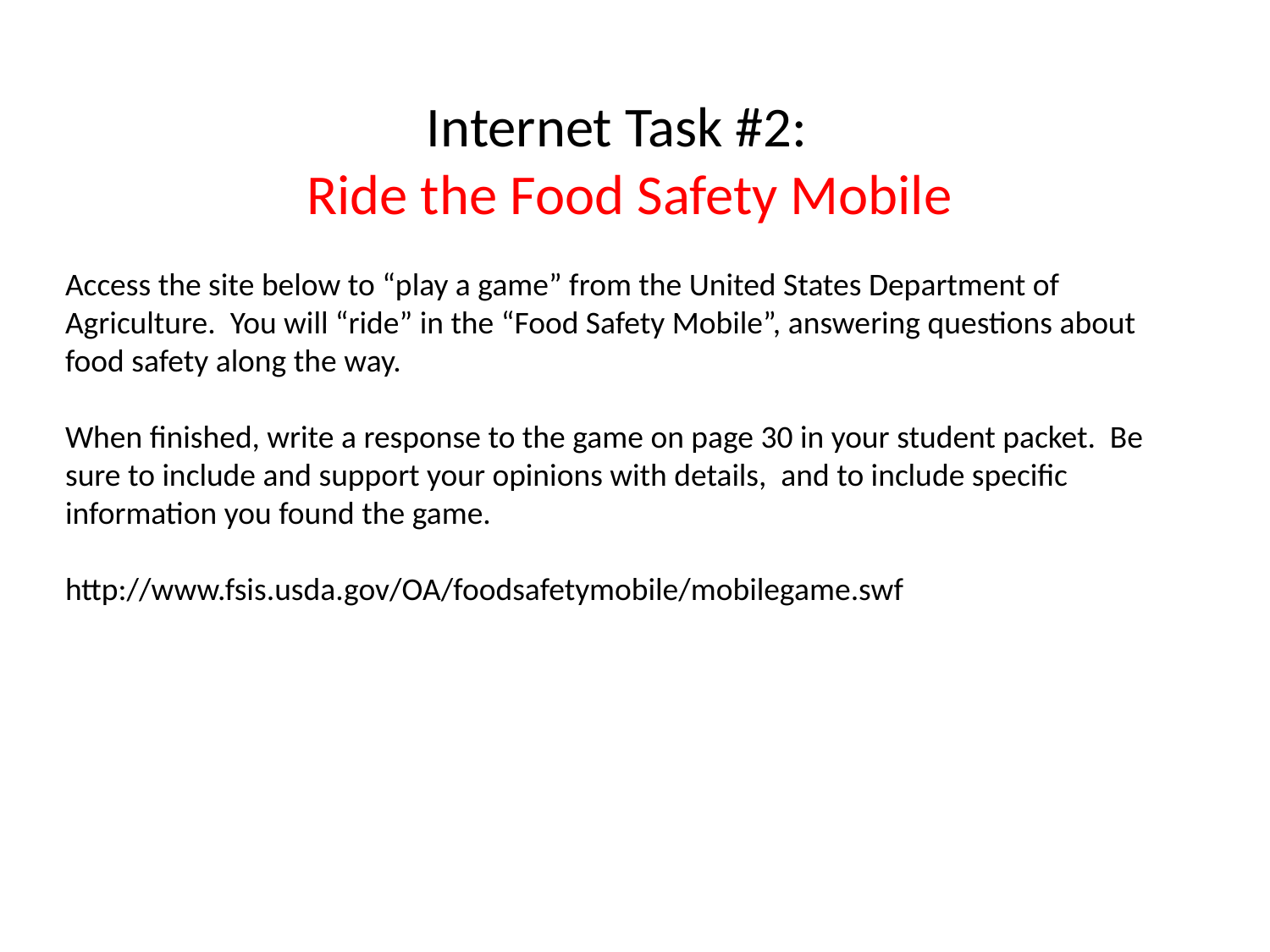

Internet Task #2:
Ride the Food Safety Mobile

Access the site below to “play a game” from the United States Department of Agriculture.  You will “ride” in the “Food Safety Mobile”, answering questions about food safety along the way.

When finished, write a response to the game on page 30 in your student packet.  Be sure to include and support your opinions with details,  and to include specific information you found the game.

http://www.fsis.usda.gov/OA/foodsafetymobile/mobilegame.swf